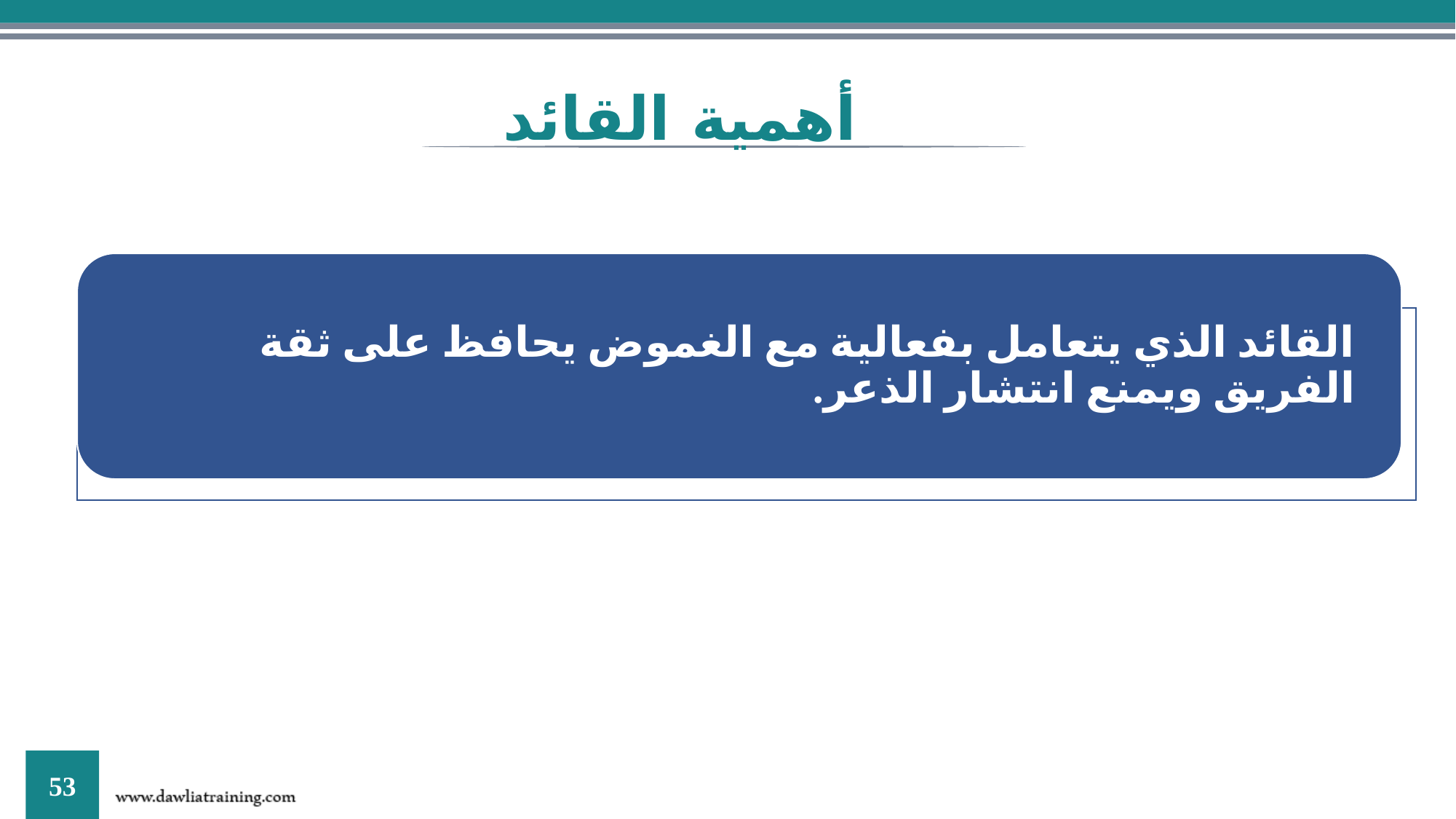

أهمية القائد
القائد الذي يتعامل بفعالية مع الغموض يحافظ على ثقة الفريق ويمنع انتشار الذعر.